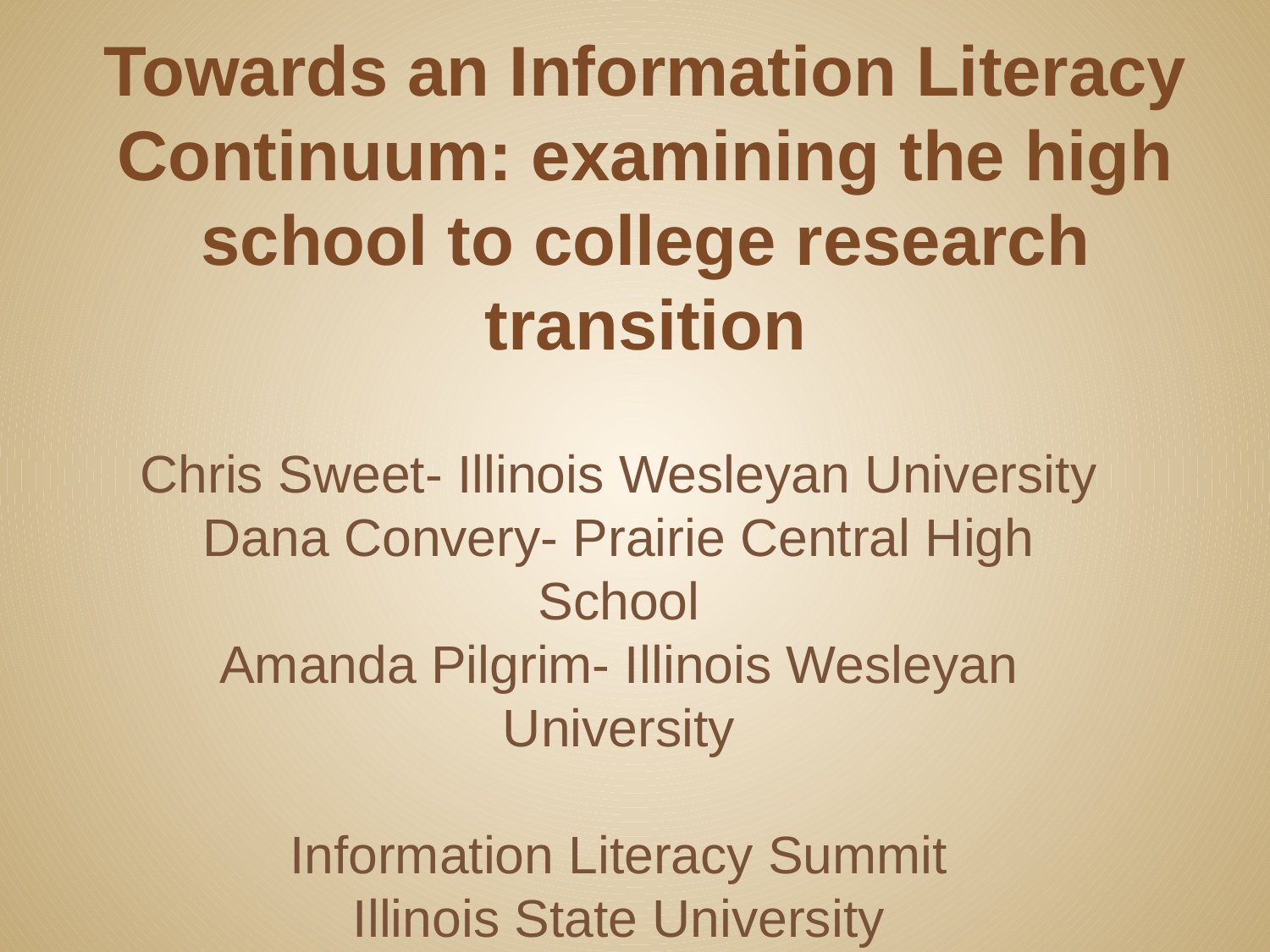

# Towards an Information Literacy Continuum: examining the high school to college research transition
Chris Sweet- Illinois Wesleyan University
Dana Convery- Prairie Central High School
Amanda Pilgrim- Illinois Wesleyan University

Information Literacy Summit
Illinois State University
4/20/10